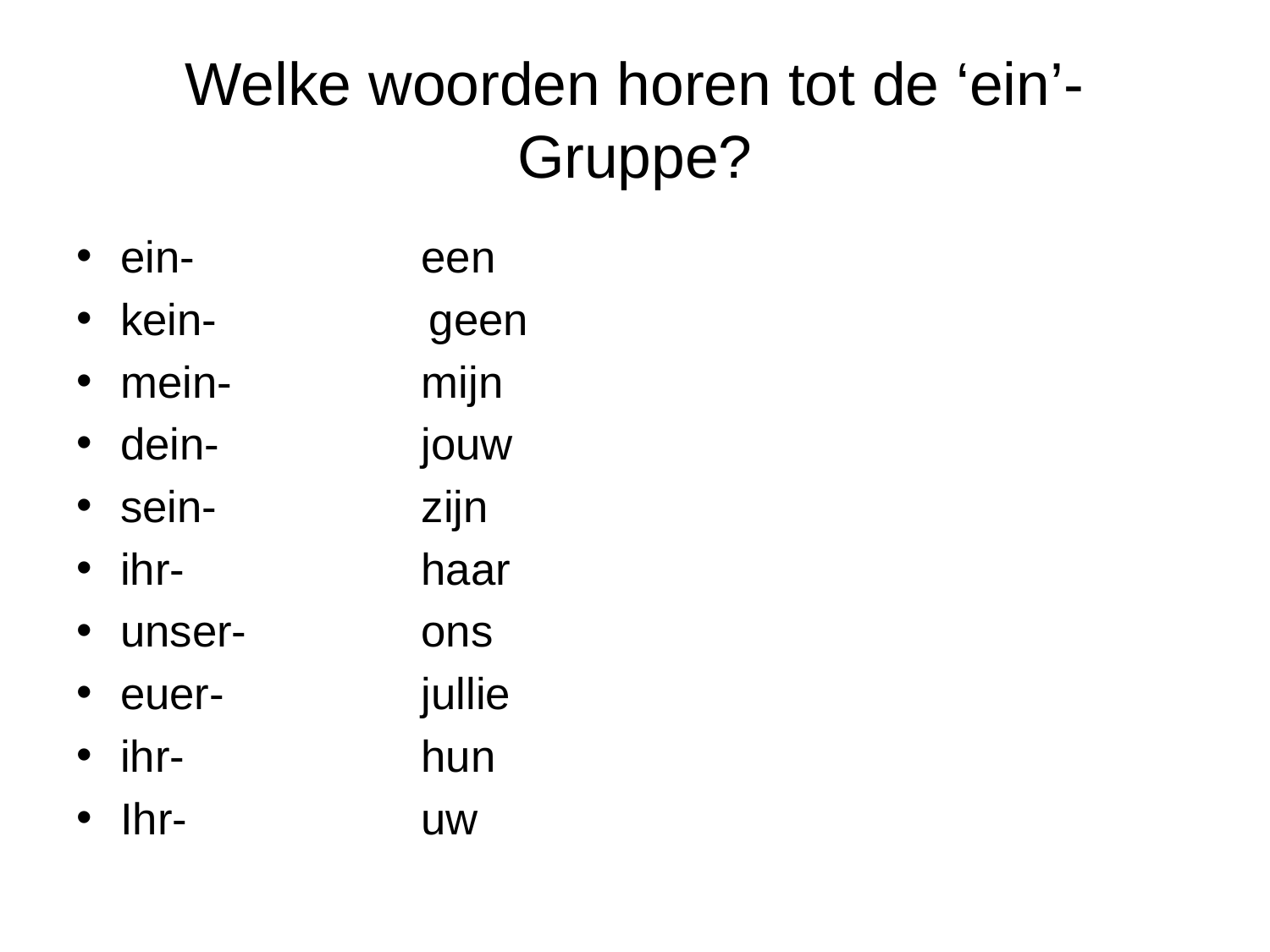

# Welke woorden horen tot de ‘ein’-Gruppe?
ein-              	een
kein-                 geen
mein-            	mijn
dein-           	jouw
sein-             	zijn
ihr-               	haar
unser-        	ons
euer-        	jullie
ihr-                	hun
Ihr-             	uw